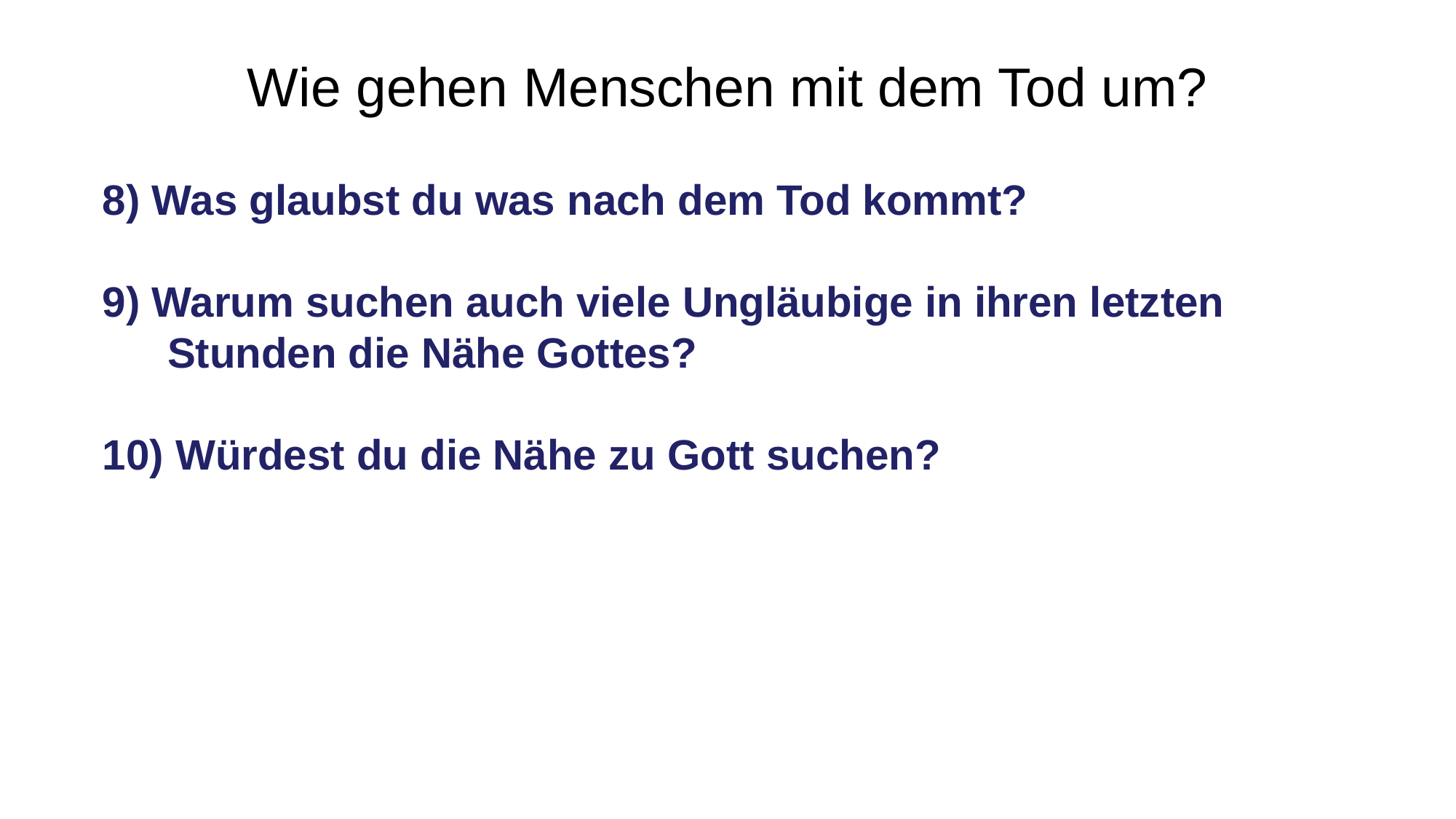

# Wie gehen Menschen mit dem Tod um?
8) Was glaubst du was nach dem Tod kommt?

9) Warum suchen auch viele Ungläubige in ihren letzten Stunden die Nähe Gottes?

10) Würdest du die Nähe zu Gott suchen?